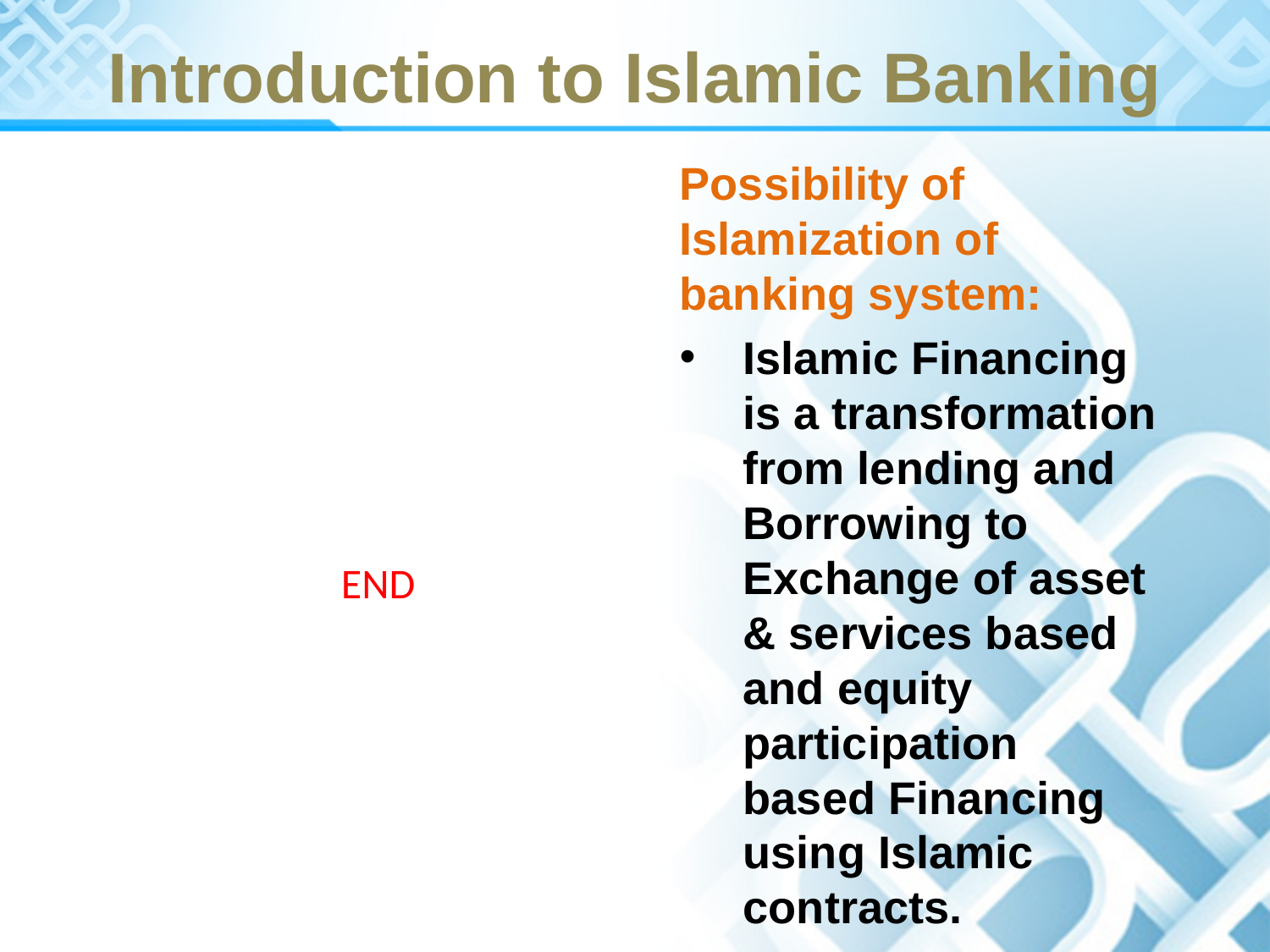

Introduction to Islamic Banking
Possibility of Islamization of banking system:
Islamic Financing is a transformation from lending and Borrowing to Exchange of asset & services based and equity participation based Financing using Islamic contracts.
END